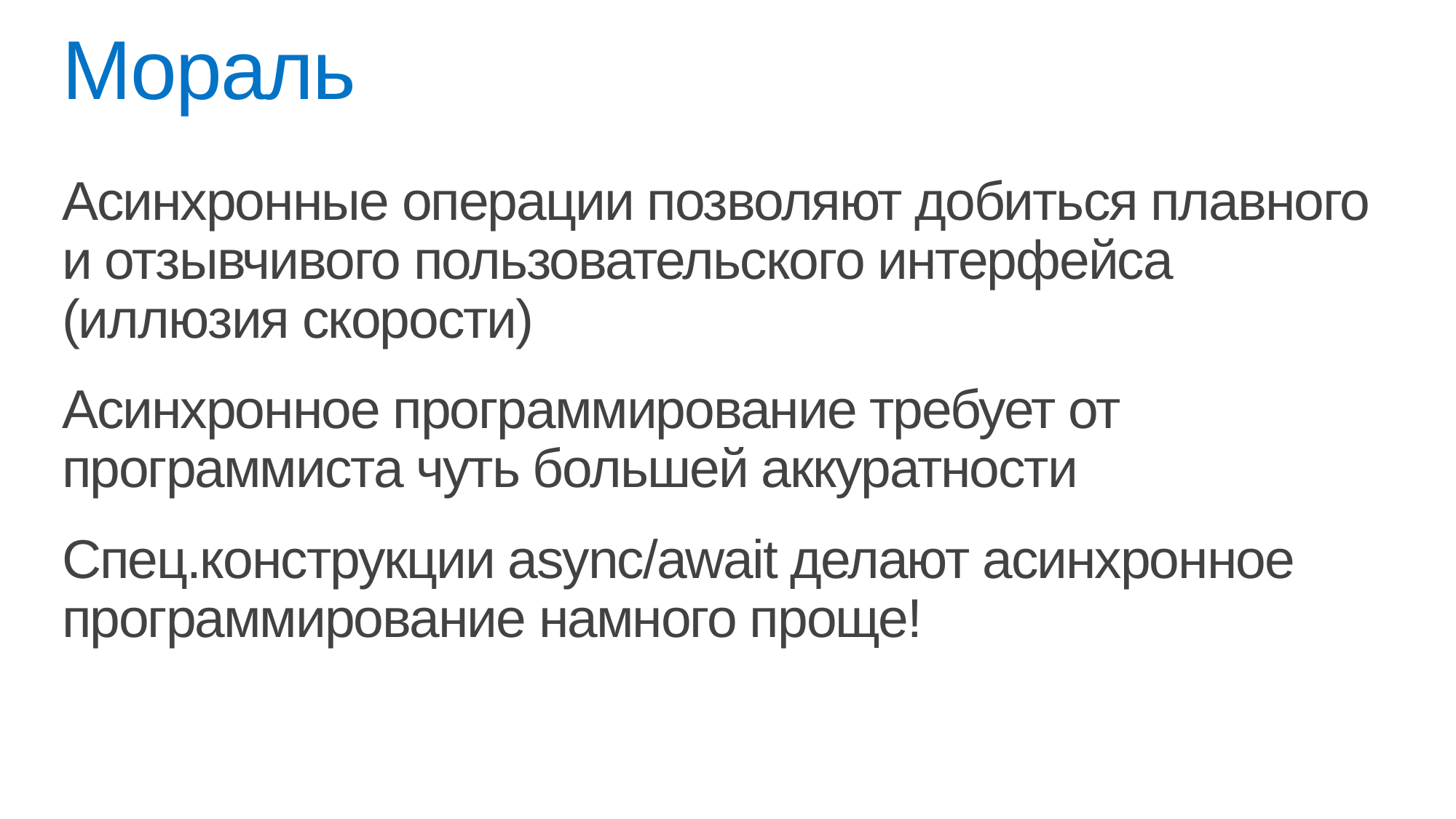

# Мораль
Асинхронные операции позволяют добиться плавного и отзывчивого пользовательского интерфейса (иллюзия скорости)
Асинхронное программирование требует от программиста чуть большей аккуратности
Спец.конструкции async/await делают асинхронное программирование намного проще!